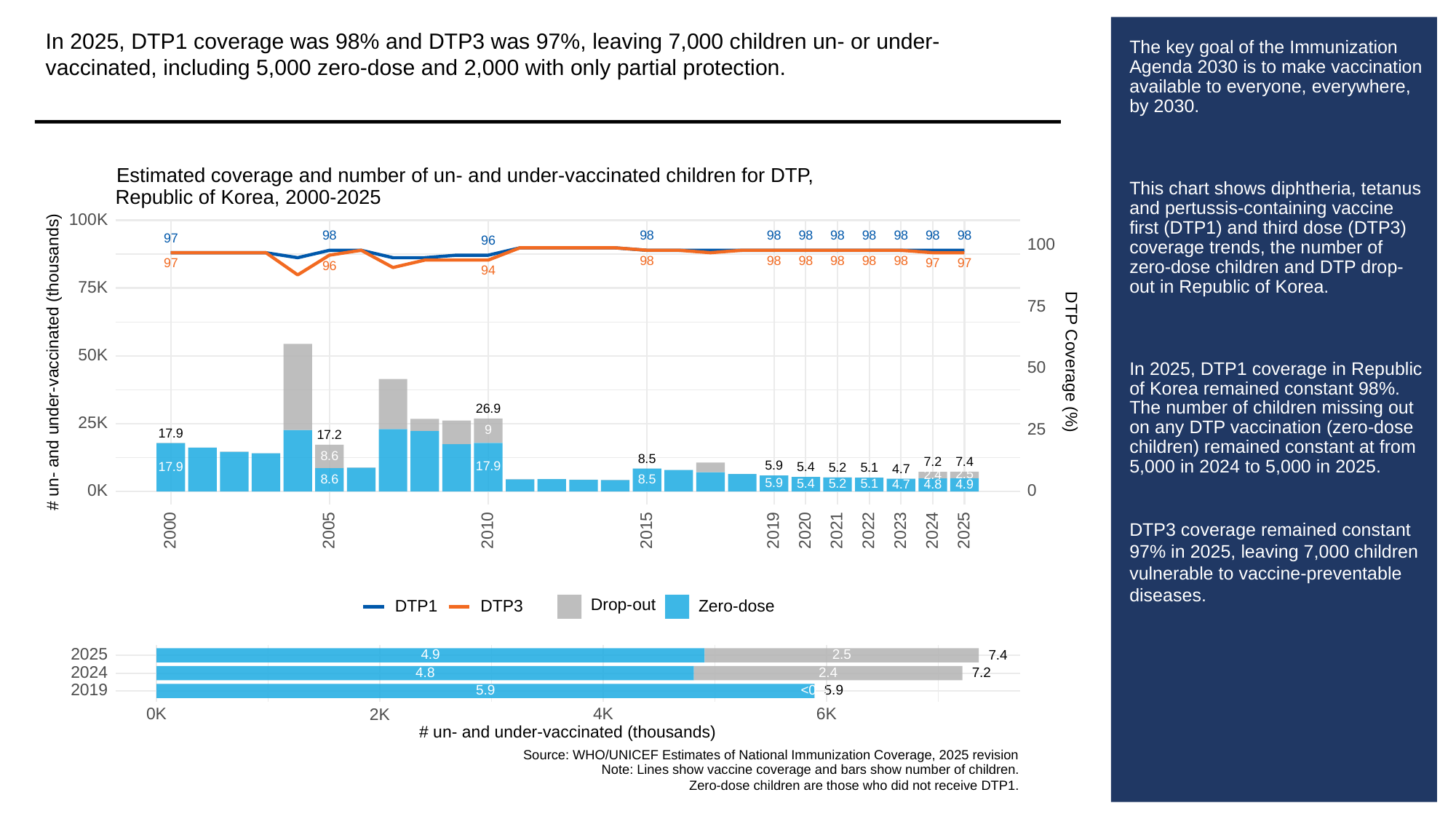

In 2025, DTP1 coverage was 98% and DTP3 was 97%, leaving 7,000 children un- or under-vaccinated, including 5,000 zero-dose and 2,000 with only partial protection.
# The key goal of the Immunization Agenda 2030 is to make vaccination available to everyone, everywhere, by 2030.

This chart shows diphtheria, tetanus and pertussis-containing vaccine first (DTP1) and third dose (DTP3) coverage trends, the number of zero-dose children and DTP drop-out in Republic of Korea.

In 2025, DTP1 coverage in Republic of Korea remained constant 98%. The number of children missing out on any DTP vaccination (zero-dose children) remained constant at from 5,000 in 2024 to 5,000 in 2025.

DTP3 coverage remained constant 97% in 2025, leaving 7,000 children vulnerable to vaccine-preventable diseases.

Estimated coverage and number of un- and under-vaccinated children for DTP,
Republic of Korea, 2000-2025
100K

98
98
98
98
98
98
98
98
98
97
96
100

98
98
98
98
98
98
97
97
97
96
94
75K

75

50K
# un- and under-vaccinated (thousands)
DTP Coverage (%)

50

26.9
25K

25
9
17.9

17.2

8.6

8.5

7.4
7.2
5.9
17.9
17.9

5.4
5.2
5.1
4.7

2.5
2.4

8.6
8.5

5.9

5.4
5.2
5.1

4.9
4.8
4.7
0K
0

2023
2000
2005
2010
2015
2019
2020
2021
2022
2024
2025

Drop-out
DTP3
Zero-dose
DTP1

2025
4.9
2.5
7.4

2024
4.8
2.4
7.2

2019
5.9
<0.5
5.9

0K
6K
2K
4K
# un- and under-vaccinated (thousands)
Source: WHO/UNICEF Estimates of National Immunization Coverage, 2025 revision
Note: Lines show vaccine coverage and bars show number of children.
Zero-dose children are those who did not receive DTP1.